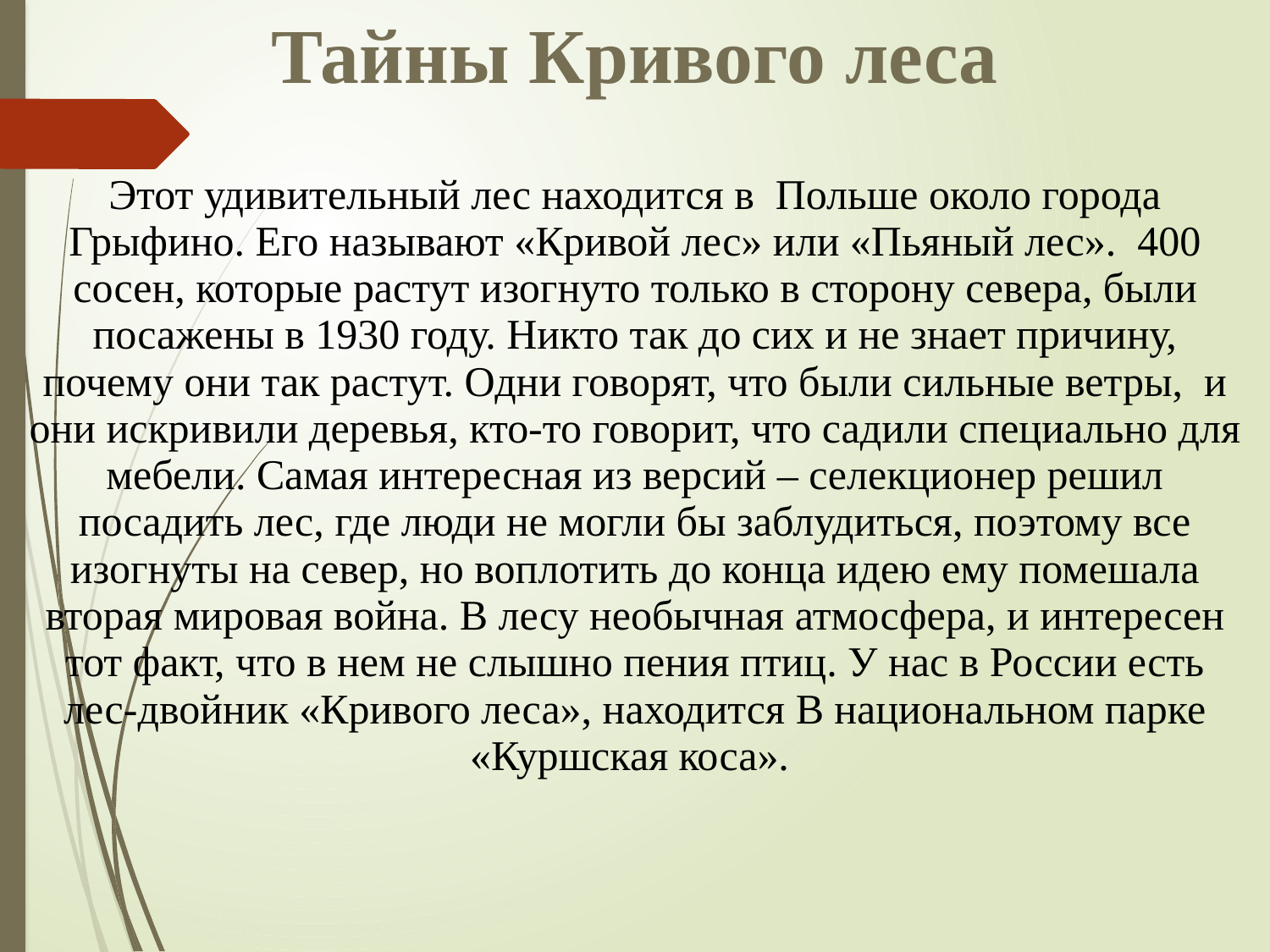

Тайны Кривого леса
| Этот удивительный лес находится в  Польше около города Грыфино. Его называют «Кривой лес» или «Пьяный лес».  400 сосен, которые растут изогнуто только в сторону севера, были посажены в 1930 году. Никто так до сих и не знает причину, почему они так растут. Одни говорят, что были сильные ветры, и они искривили деревья, кто-то говорит, что садили специально для мебели. Самая интересная из версий – селекционер решил посадить лес, где люди не могли бы заблудиться, поэтому все изогнуты на север, но воплотить до конца идею ему помешала вторая мировая война. В лесу необычная атмосфера, и интересен тот факт, что в нем не слышно пения птиц. У нас в России есть лес-двойник «Кривого леса», находится В национальном парке «Куршская коса». |
| --- |